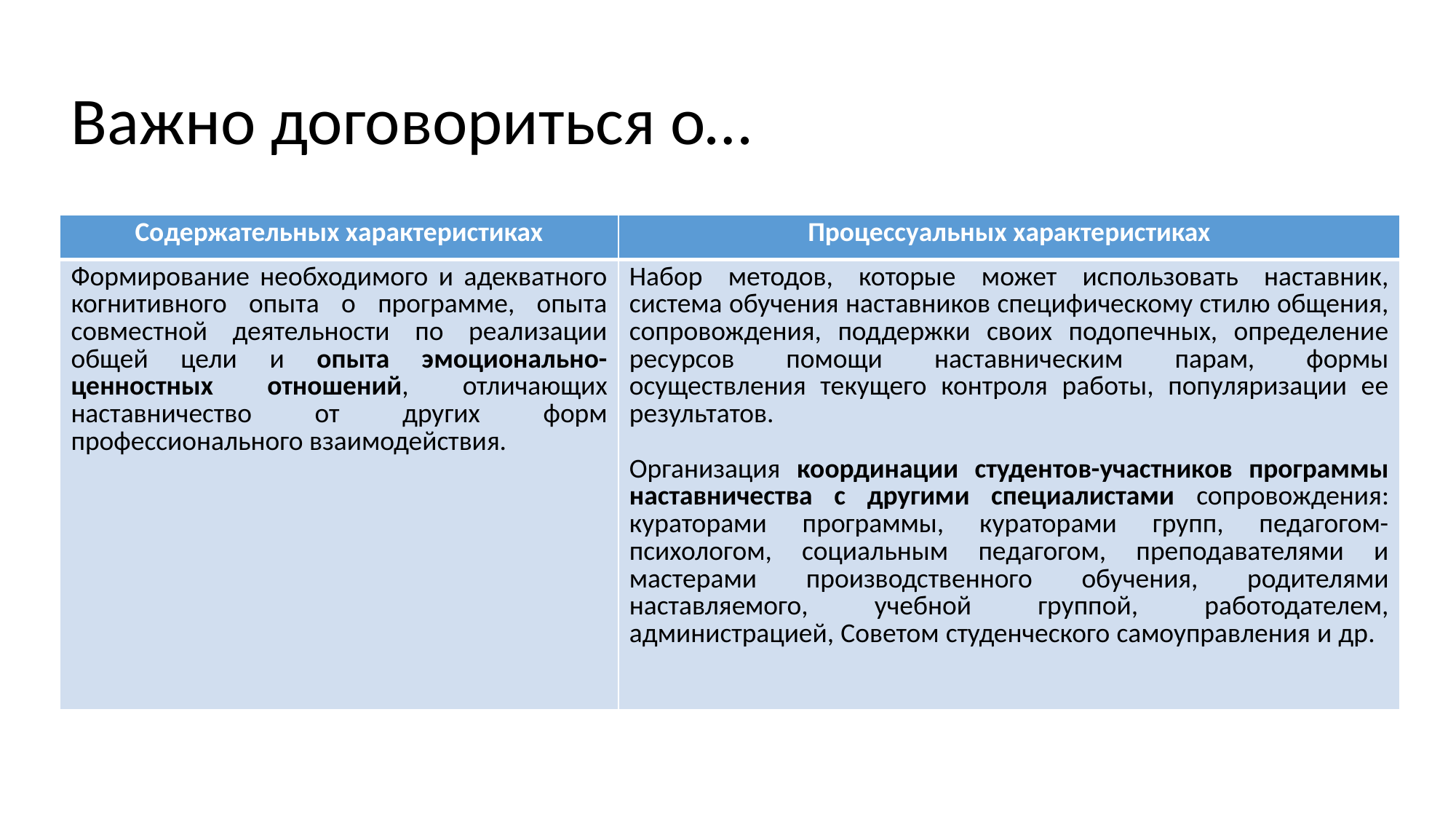

# Важно договориться о…
| Содержательных характеристиках | Процессуальных характеристиках |
| --- | --- |
| Формирование необходимого и адекватного когнитивного опыта о программе, опыта совместной деятельности по реализации общей цели и опыта эмоционально-ценностных отношений, отличающих наставничество от других форм профессионального взаимодействия. | Набор методов, которые может использовать наставник, система обучения наставников специфическому стилю общения, сопровождения, поддержки своих подопечных, определение ресурсов помощи наставническим парам, формы осуществления текущего контроля работы, популяризации ее результатов. Организация координации студентов-участников программы наставничества с другими специалистами сопровождения: кураторами программы, кураторами групп, педагогом-психологом, социальным педагогом, преподавателями и мастерами производственного обучения, родителями наставляемого, учебной группой, работодателем, администрацией, Советом студенческого самоуправления и др. |